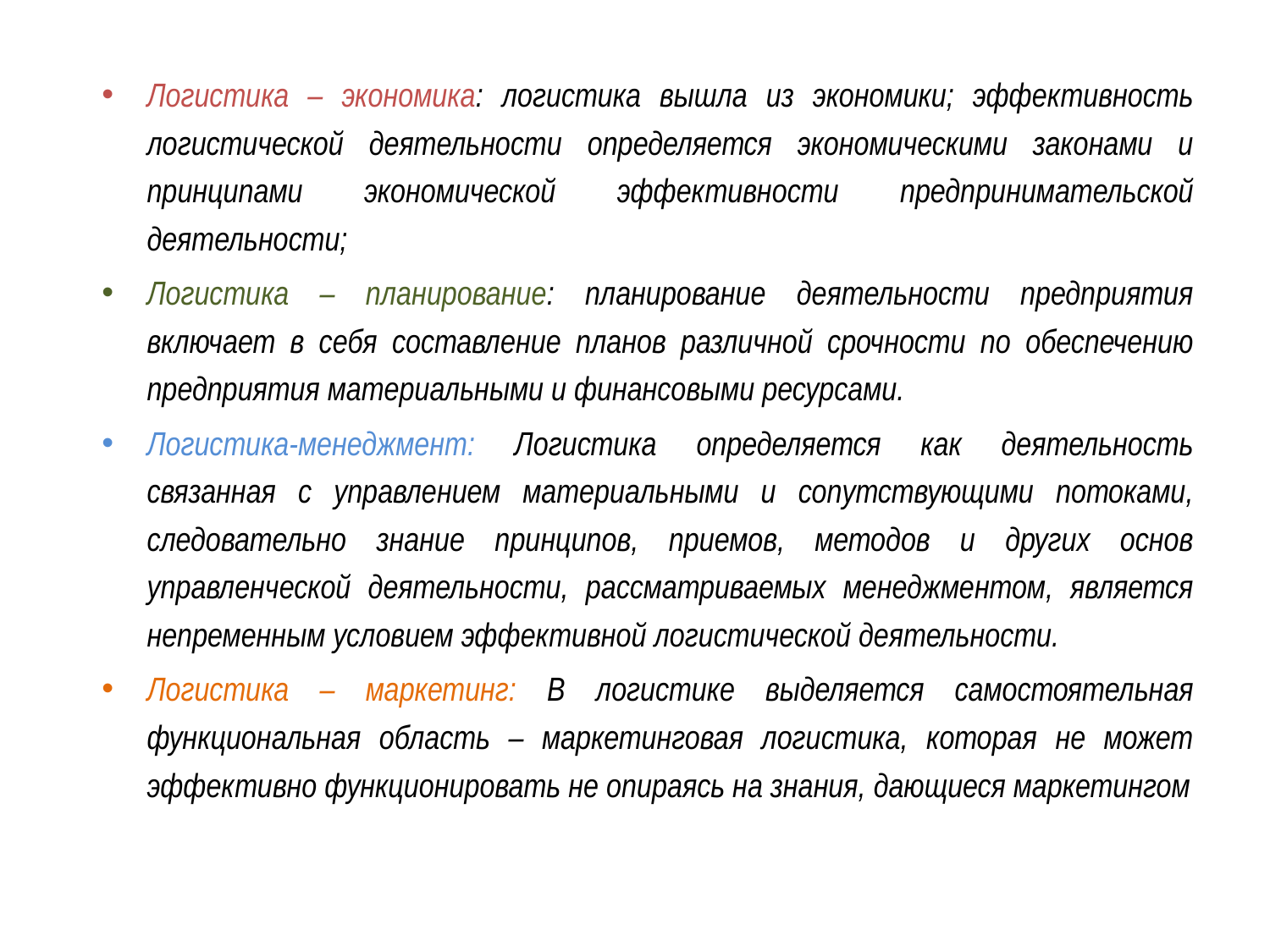

Логистика – экономика: логистика вышла из экономики; эффективность логистической деятельности определяется экономическими законами и принципами экономической эффективности предпринимательской деятельности;
Логистика – планирование: планирование деятельности предприятия включает в себя составление планов различной срочности по обеспечению предприятия материальными и финансовыми ресурсами.
Логистика-менеджмент: Логистика определяется как деятельность связанная с управлением материальными и сопутствующими потоками, следовательно знание принципов, приемов, методов и других основ управленческой деятельности, рассматриваемых менеджментом, является непременным условием эффективной логистической деятельности.
Логистика – маркетинг: В логистике выделяется самостоятельная функциональная область – маркетинговая логистика, которая не может эффективно функционировать не опираясь на знания, дающиеся маркетингом